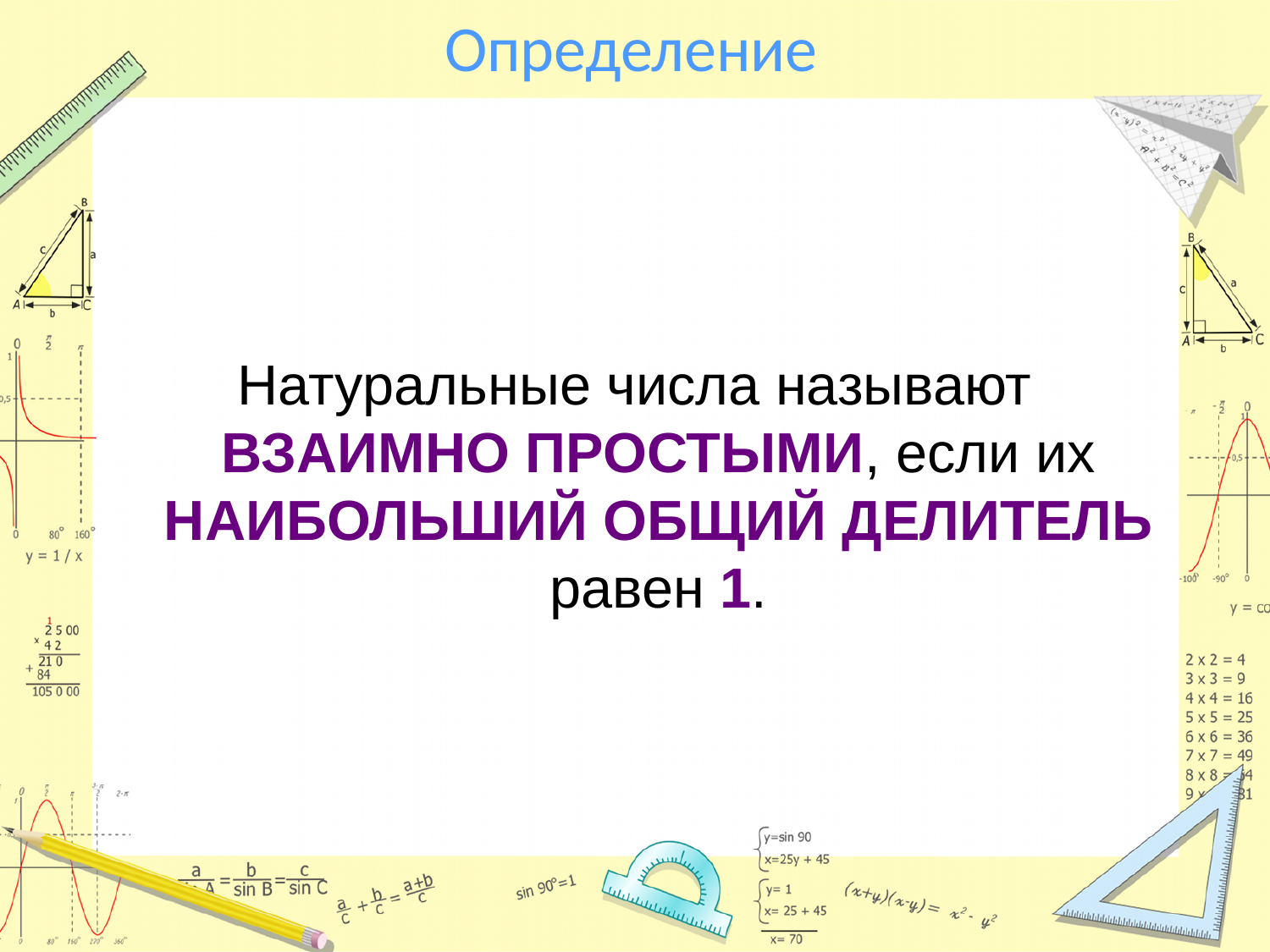

# Определение
Натуральные числа называют ВЗАИМНО ПРОСТЫМИ, если их НАИБОЛЬШИЙ ОБЩИЙ ДЕЛИТЕЛЬ равен 1.